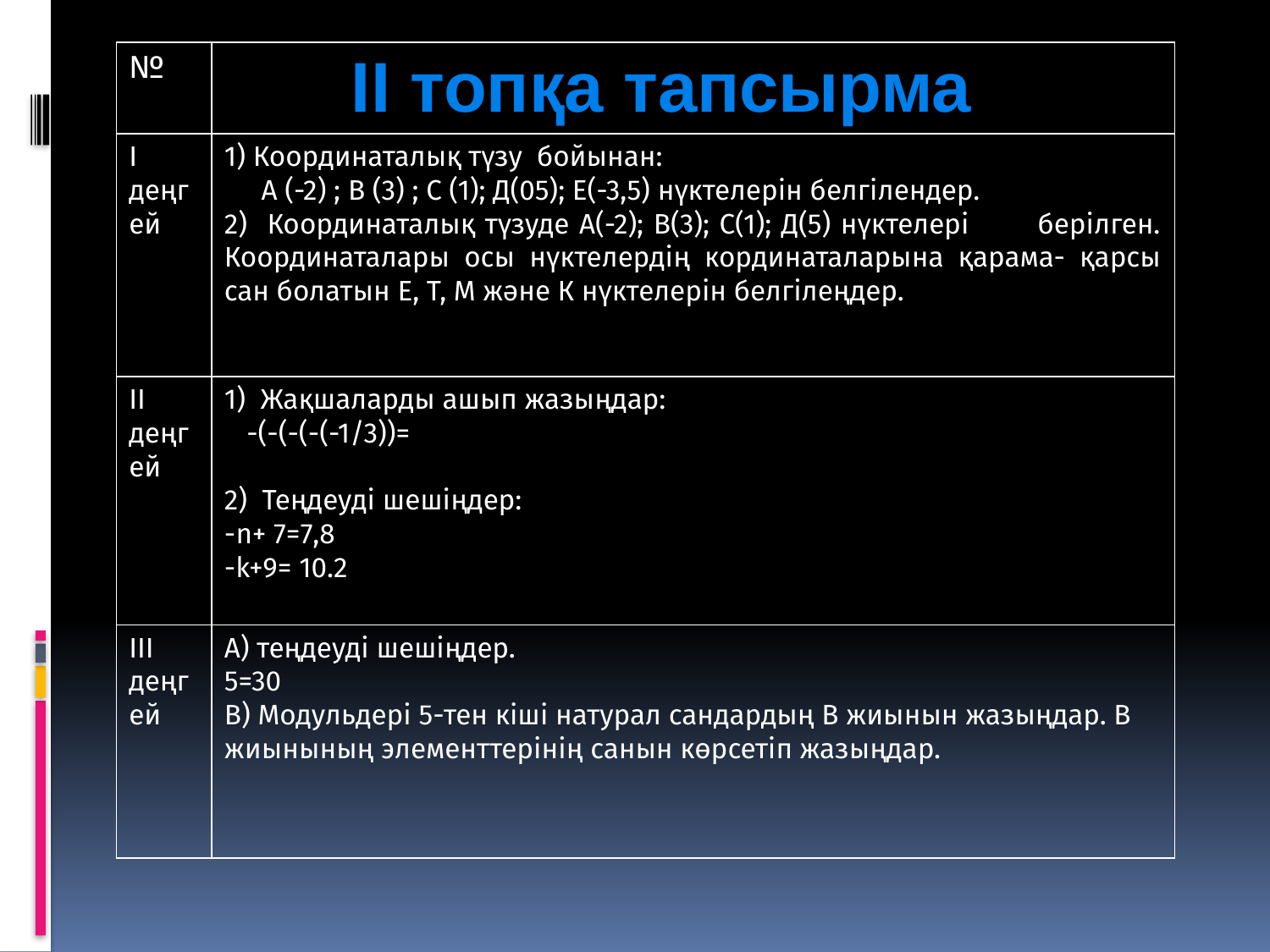

| № | ІІ топқа тапсырма |
| --- | --- |
| І деңгей | 1) Координаталық түзу бойынан: А (-2) ; В (3) ; С (1); Д(05); Е(-3,5) нүктелерін белгілендер. 2) Координаталық түзуде А(-2); В(3); С(1); Д(5) нүктелері берілген. Координаталары осы нүктелердің кординаталарына қарама- қарсы сан болатын Е, Т, М және К нүктелерін белгілеңдер. |
| ІІ деңгей | 1) Жақшаларды ашып жазыңдар: -(-(-(-(-1/3))=   2) Теңдеуді шешіңдер: -n+ 7=7,8 -k+9= 10.2 |
| ІІІ деңгей | А) теңдеуді шешіңдер. 5=30 В) Модульдері 5-тен кіші натурал сандардың В жиынын жазыңдар. В жиынының элементтерінің санын көрсетіп жазыңдар. |